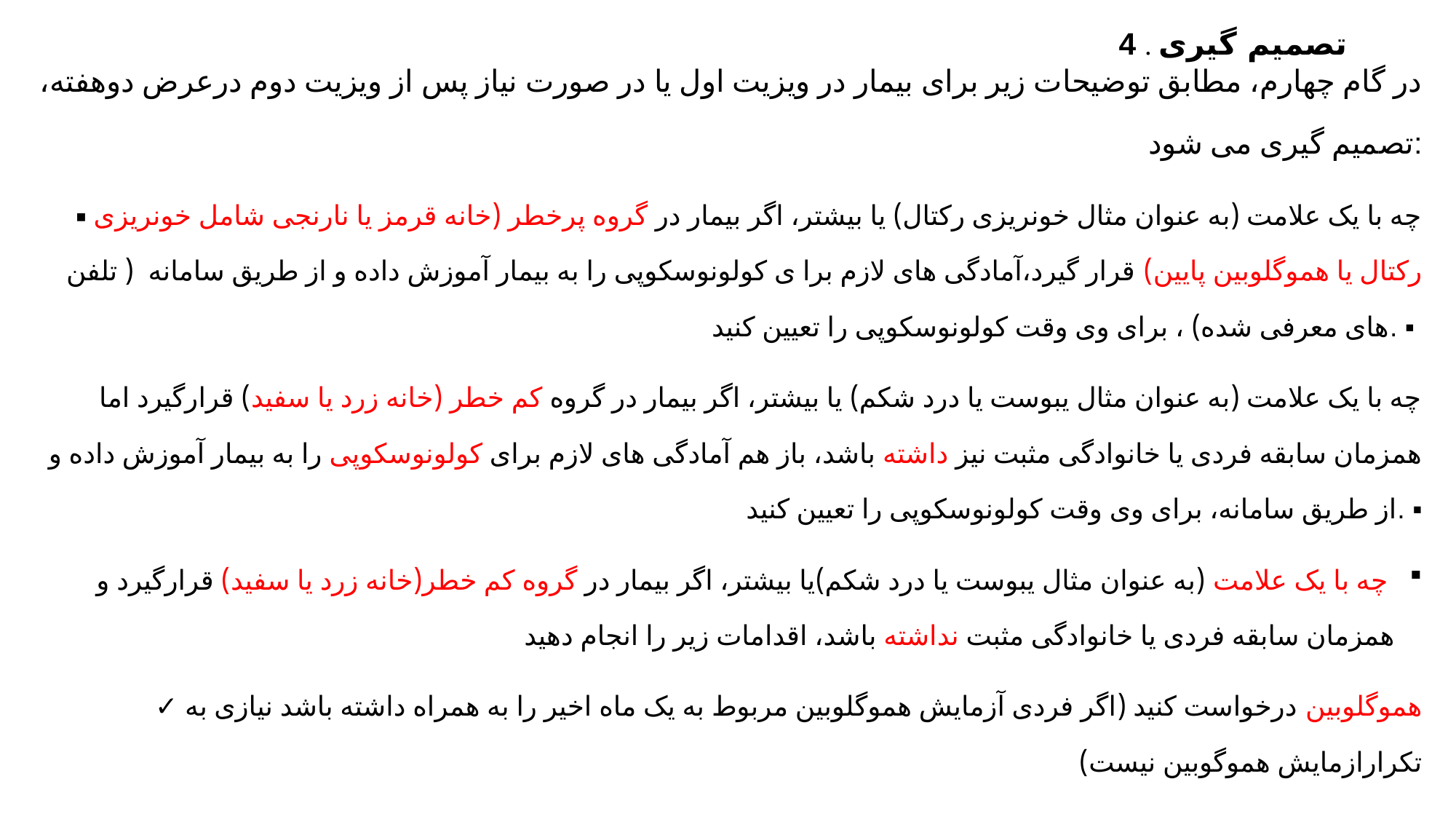

# 4 . تصمیم گیری
در گام چهارم، مطابق توضیحات زیر برای بیمار در ویزیت اول یا در صورت نیاز پس از ویزیت دوم درعرض دوهفته، تصمیم گیری می شود:
▪ چه با یک علامت (به عنوان مثال خونریزی رکتال) یا بیشتر، اگر بیمار در گروه پرخطر (خانه قرمز یا نارنجی شامل خونریزی رکتال یا هموگلوبین پایین) قرار گیرد،آمادگی های لازم برا ی کولونوسکوپی را به بیمار آموزش داده و از طریق سامانه  ( تلفن های معرفی شده) ، برای وی وقت کولونوسکوپی را تعیین کنید. ▪
چه با یک علامت (به عنوان مثال یبوست یا درد شکم) یا بیشتر، اگر بیمار در گروه کم خطر (خانه زرد یا سفید) قرارگیرد اما همزمان سابقه فردی یا خانوادگی مثبت نیز داشته باشد، باز هم آمادگی های لازم برای کولونوسکوپی را به بیمار آموزش داده و از طریق سامانه، برای وی وقت کولونوسکوپی را تعیین کنید. ▪
 چه با یک علامت (به عنوان مثال یبوست یا درد شکم)یا بیشتر، اگر بیمار در گروه کم خطر(خانه زرد یا سفید) قرارگیرد و همزمان سابقه فردی یا خانوادگی مثبت نداشته باشد، اقدامات زیر را انجام دهید
✓ هموگلوبین درخواست کنید (اگر فردی آزمایش هموگلوبین مربوط به یک ماه اخیر را به همراه داشته باشد نیازی به تکرارازمایش هموگوبین نیست)
✓ دو هفته بعد بیمار را ویزیت کنید و ضمن بررسی مجدد علایم و نشانه ها، تست FIT انجام دهید
✓ چارت علایم و نشانه ها را بررسی نمایید.